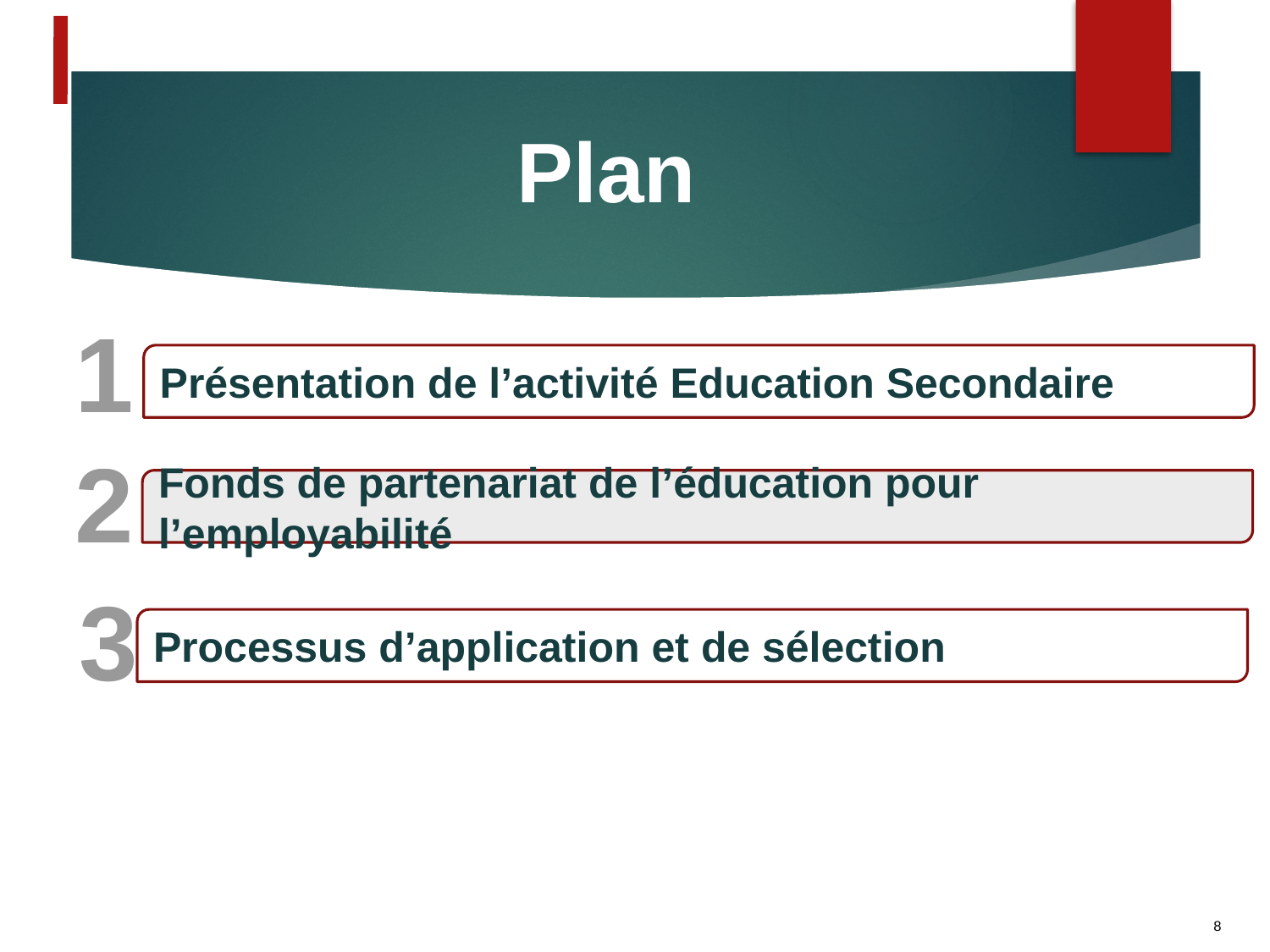

Plan
1
Présentation de l’activité Education Secondaire
2
Fonds de partenariat de l’éducation pour l’employabilité

3
Processus d’application et de sélection
8